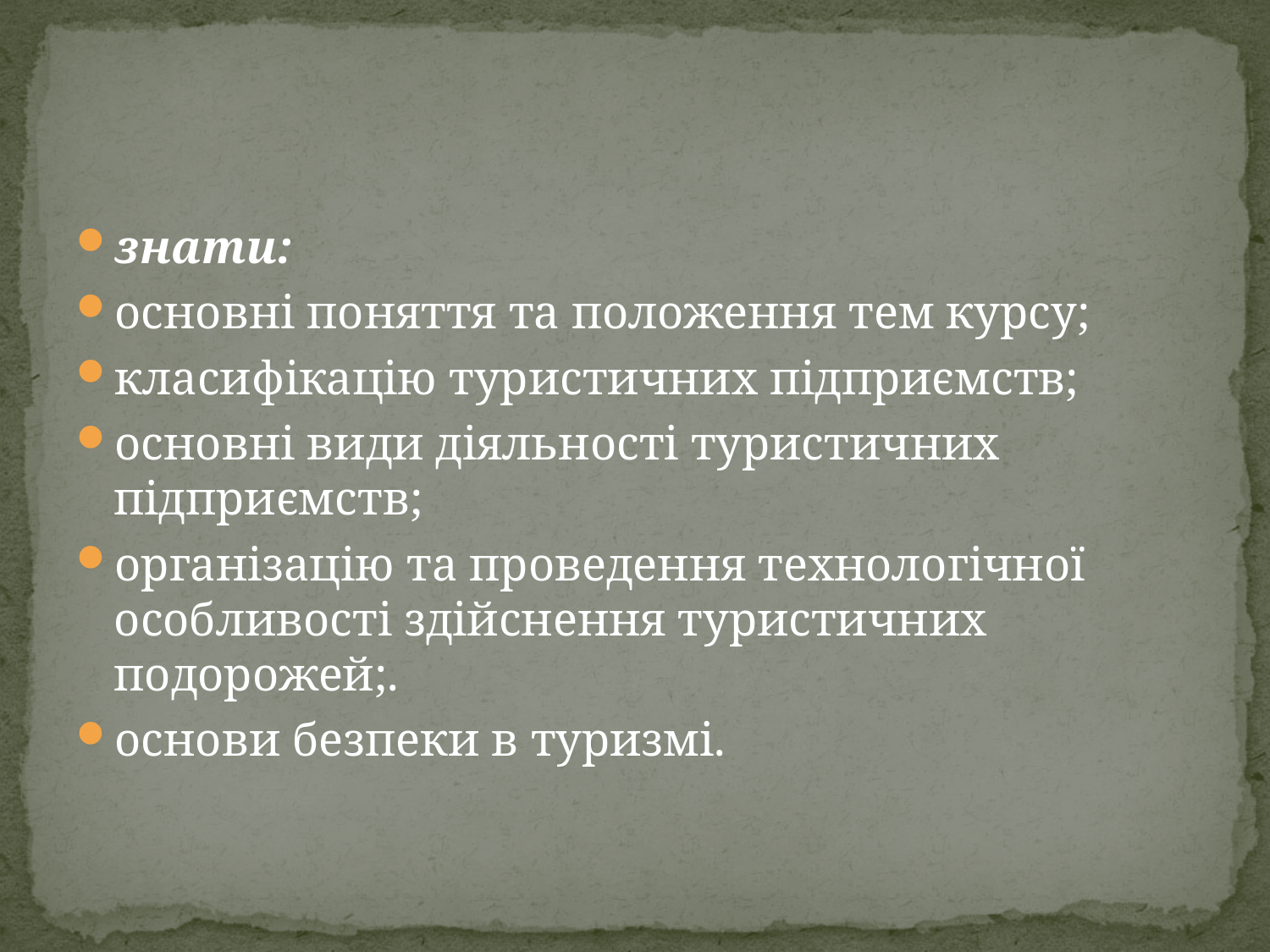

#
знати:
основні поняття та положення тем курсу;
класифікацію туристичних підприємств;
основні види діяльності туристичних підприємств;
організацію та проведення технологічної особливості здійснення туристичних подорожей;.
основи безпеки в туризмі.